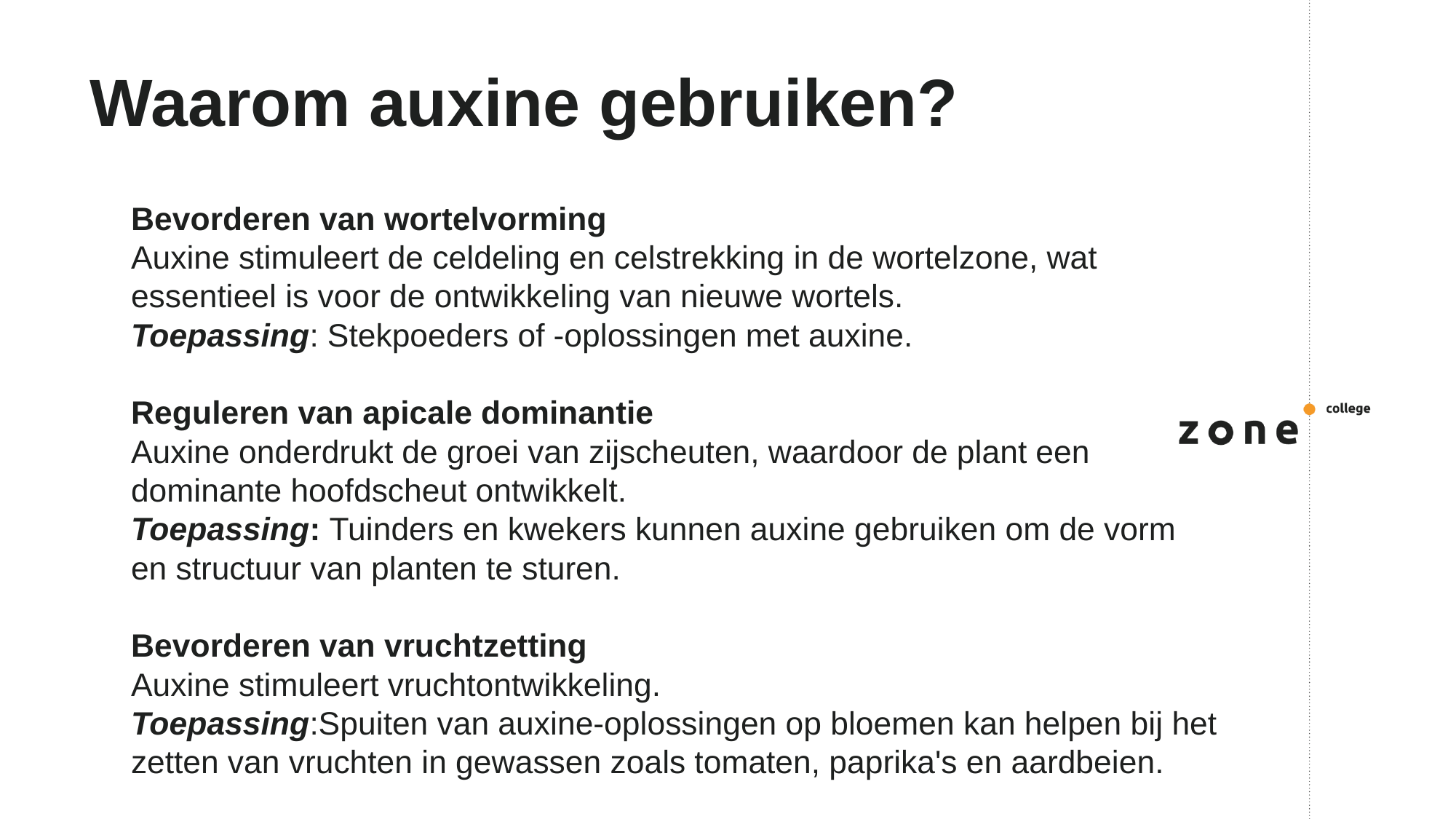

# Waarom auxine gebruiken?
Bevorderen van wortelvorming
Auxine stimuleert de celdeling en celstrekking in de wortelzone, wat essentieel is voor de ontwikkeling van nieuwe wortels.
Toepassing: Stekpoeders of -oplossingen met auxine.

Reguleren van apicale dominantie
Auxine onderdrukt de groei van zijscheuten, waardoor de plant een dominante hoofdscheut ontwikkelt.
Toepassing: Tuinders en kwekers kunnen auxine gebruiken om de vorm en structuur van planten te sturen.

Bevorderen van vruchtzetting
Auxine stimuleert vruchtontwikkeling.
Toepassing:Spuiten van auxine-oplossingen op bloemen kan helpen bij het zetten van vruchten in gewassen zoals tomaten, paprika's en aardbeien.